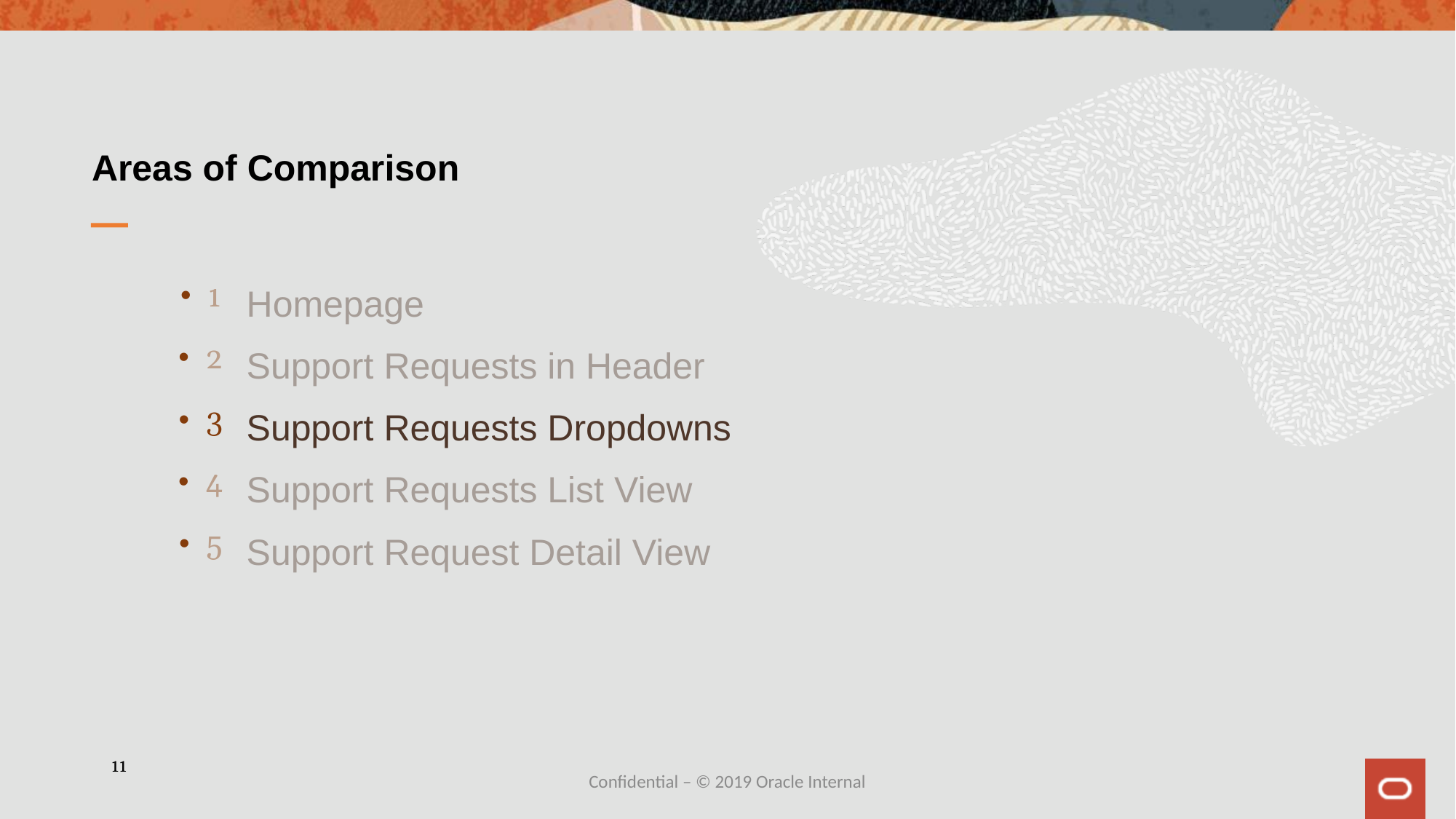

# Areas of Comparison
1
Homepage
Support Requests in Header
2
Support Requests Dropdowns
3
Support Requests List View

4
5
Support Request Detail View
11
Confidential – © 2019 Oracle Internal